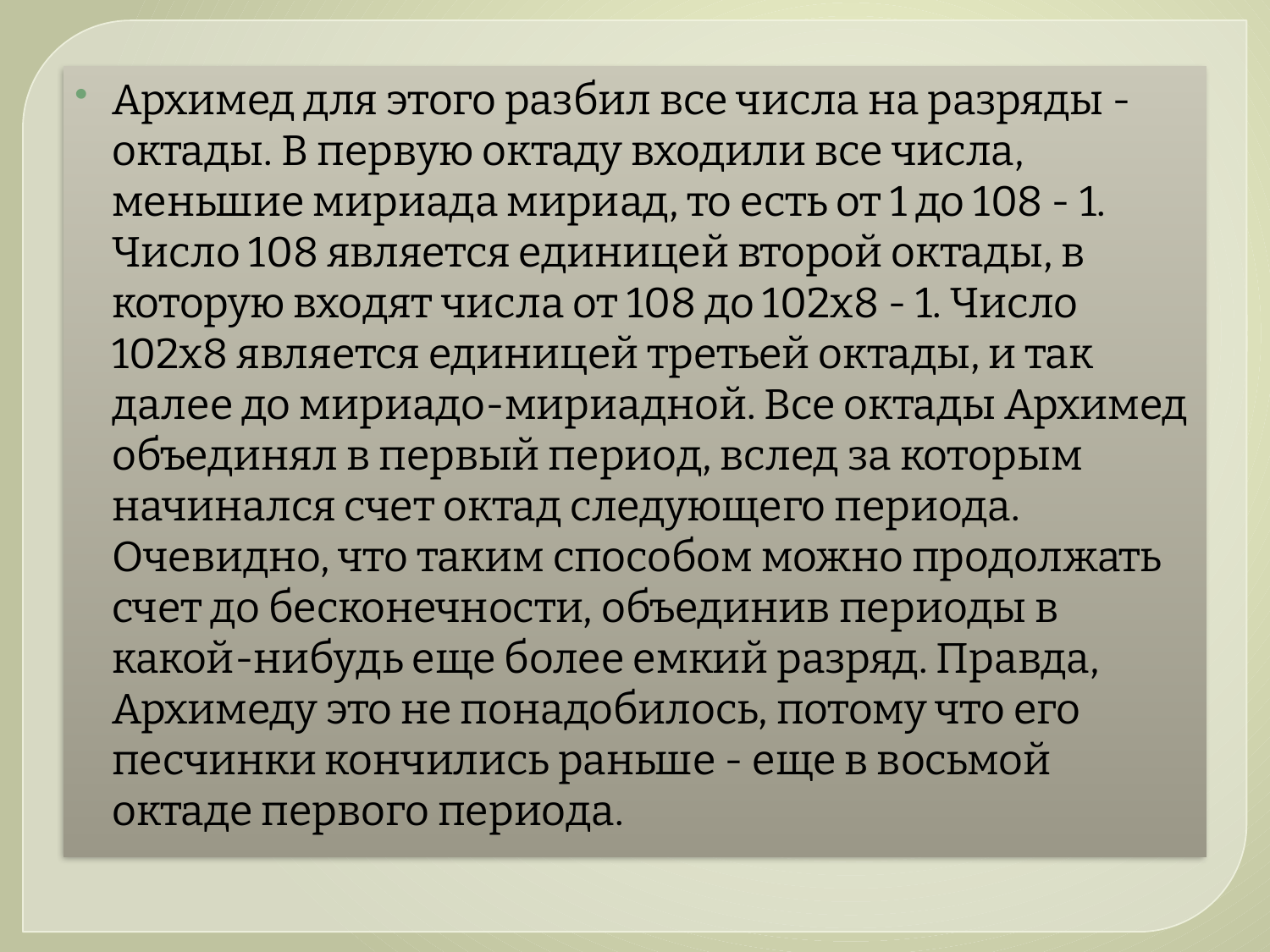

#
Архимед для этого разбил все числа на разряды - октады. В первую октаду входили все числа, меньшие мириада мириад, то есть от 1 до 108 - 1. Число 108 является единицей второй октады, в которую входят числа от 108 до 102x8 - 1. Число 102x8 является единицей третьей октады, и так далее до мириадо-мириадной. Все октады Архимед объединял в первый период, вслед за которым начинался счет октад следующего периода. Очевидно, что таким способом можно продолжать счет до бесконечности, объединив периоды в какой-нибудь еще более емкий разряд. Правда, Архимеду это не понадобилось, потому что его песчинки кончились раньше - еще в восьмой октаде первого периода.